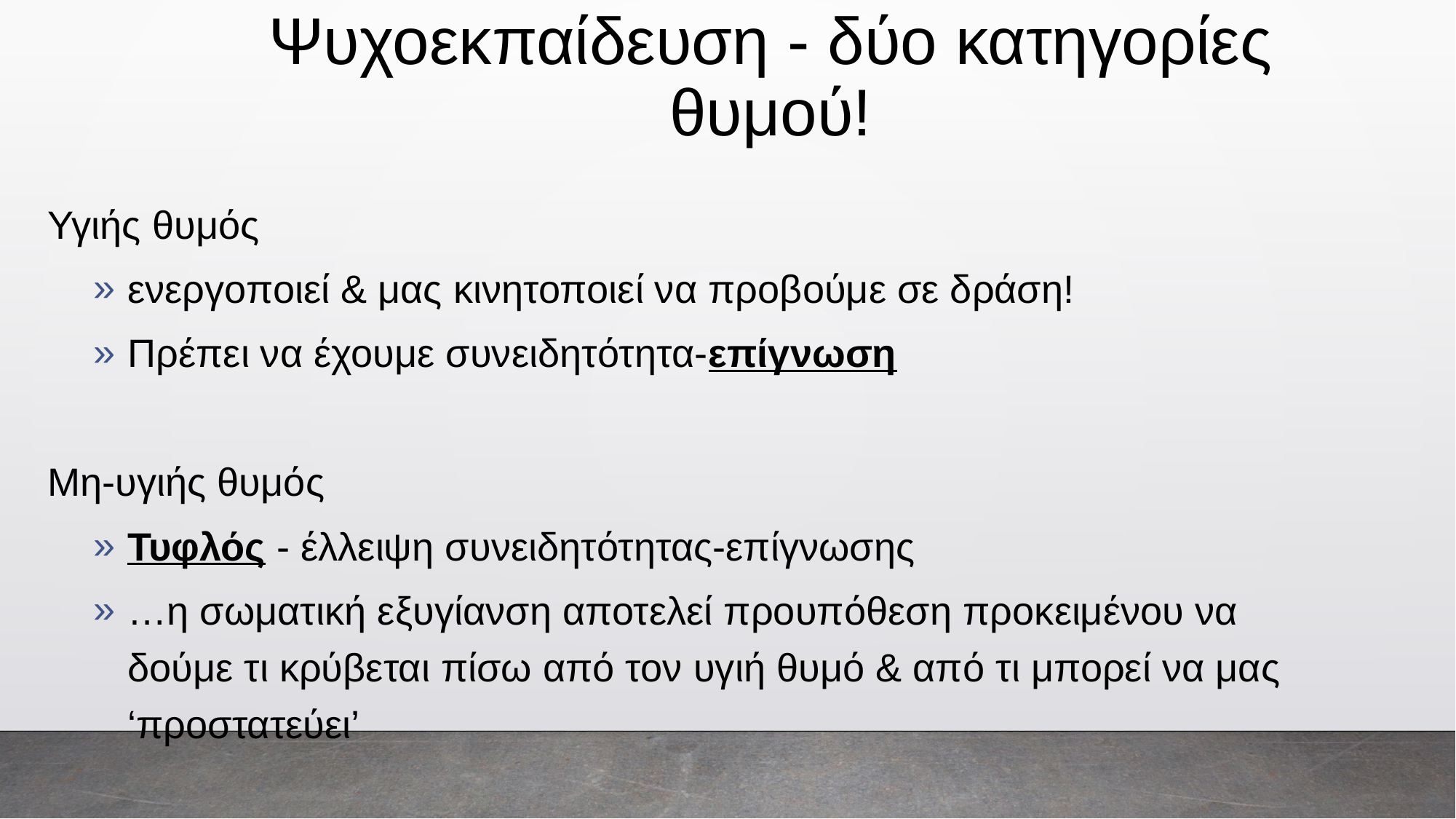

# Ψυχοεκπαίδευση - δύο κατηγορίες θυμού!
Υγιής θυμός
ενεργοποιεί & μας κινητοποιεί να προβούμε σε δράση!
Πρέπει να έχουμε συνειδητότητα-επίγνωση

Μη-υγιής θυμός
Τυφλός - έλλειψη συνειδητότητας-επίγνωσης
…η σωματική εξυγίανση αποτελεί προυπόθεση προκειμένου να δούμε τι κρύβεται πίσω από τον υγιή θυμό & από τι μπορεί να μας ‘προστατεύει’